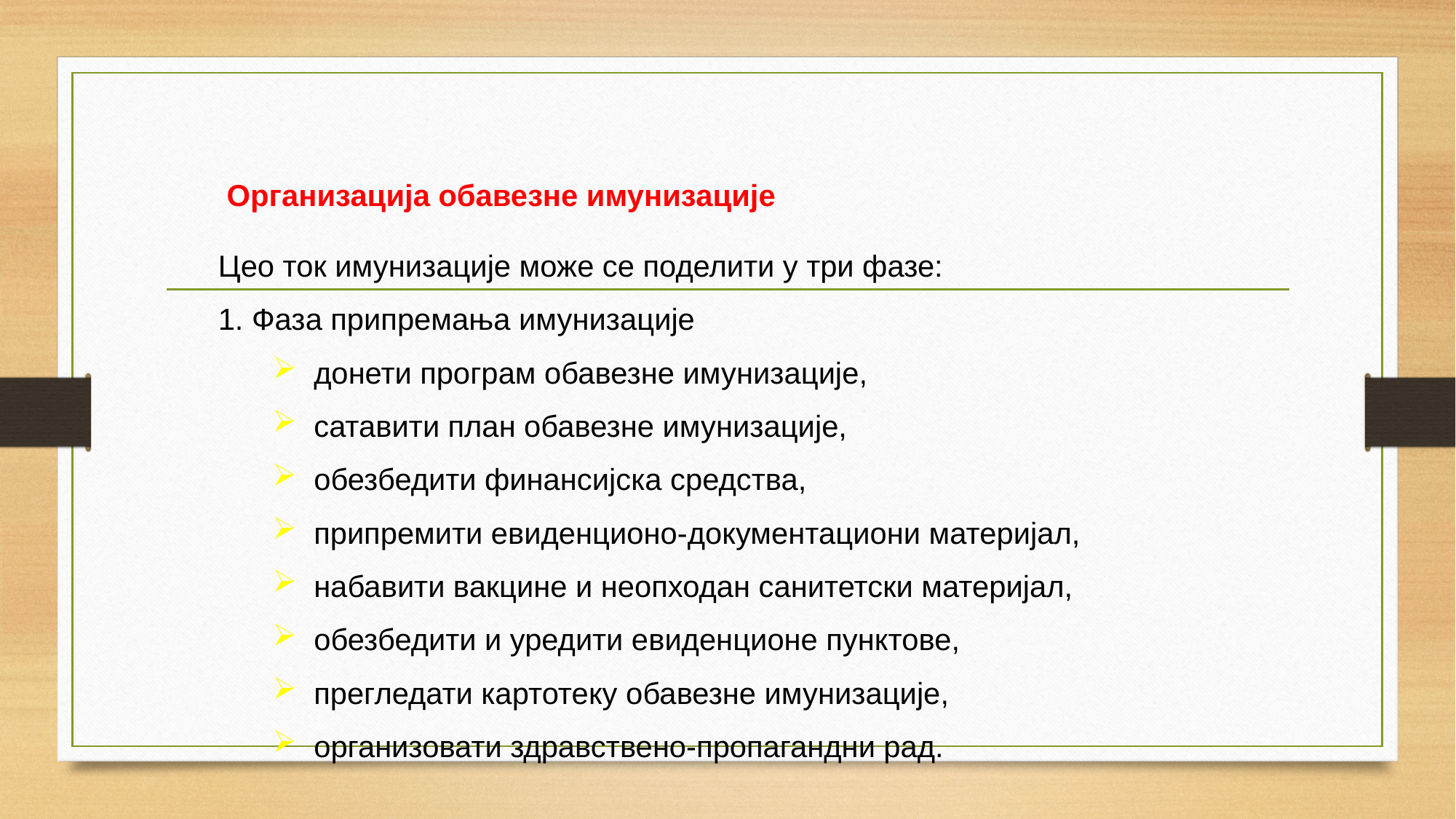

Организација обавезне имунизације
Цео ток имунизације може се поделити у три фазе:
1. Фаза припремања имунизације
донети програм обавезне имунизације,
сатавити план обавезне имунизације,
обезбедити финансијска средства,
припремити евиденционо-документациони материјал,
набавити вакцине и неопходан санитетски материјал,
обезбедити и уредити евиденционе пунктове,
прегледати картотеку обавезне имунизације,
организовати здравствено-пропагандни рад.